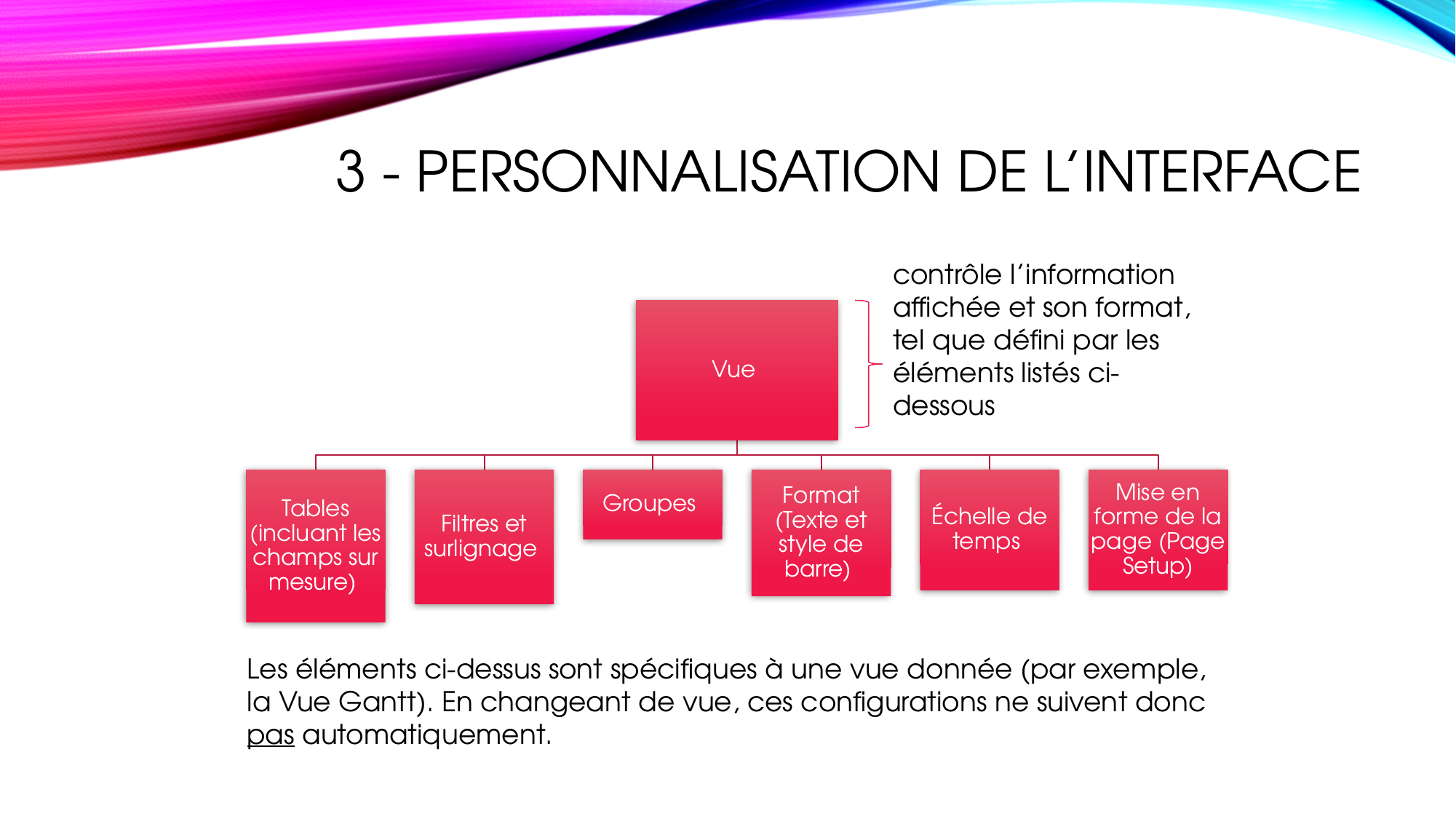

# 3 - Personnalisation de l’interface
Vue
Tables (incluant les champs sur mesure)
Filtres et surlignage
Groupes
Format (Texte et style de barre)
Échelle de temps
Mise en forme de la page (Page Setup)

contrôle l’information affichée et son format, tel que défini par les éléments listés ci-dessous

Les éléments ci-dessus sont spécifiques à une vue donnée (par exemple, la Vue Gantt). En changeant de vue, ces configurations ne suivent donc pas automatiquement.